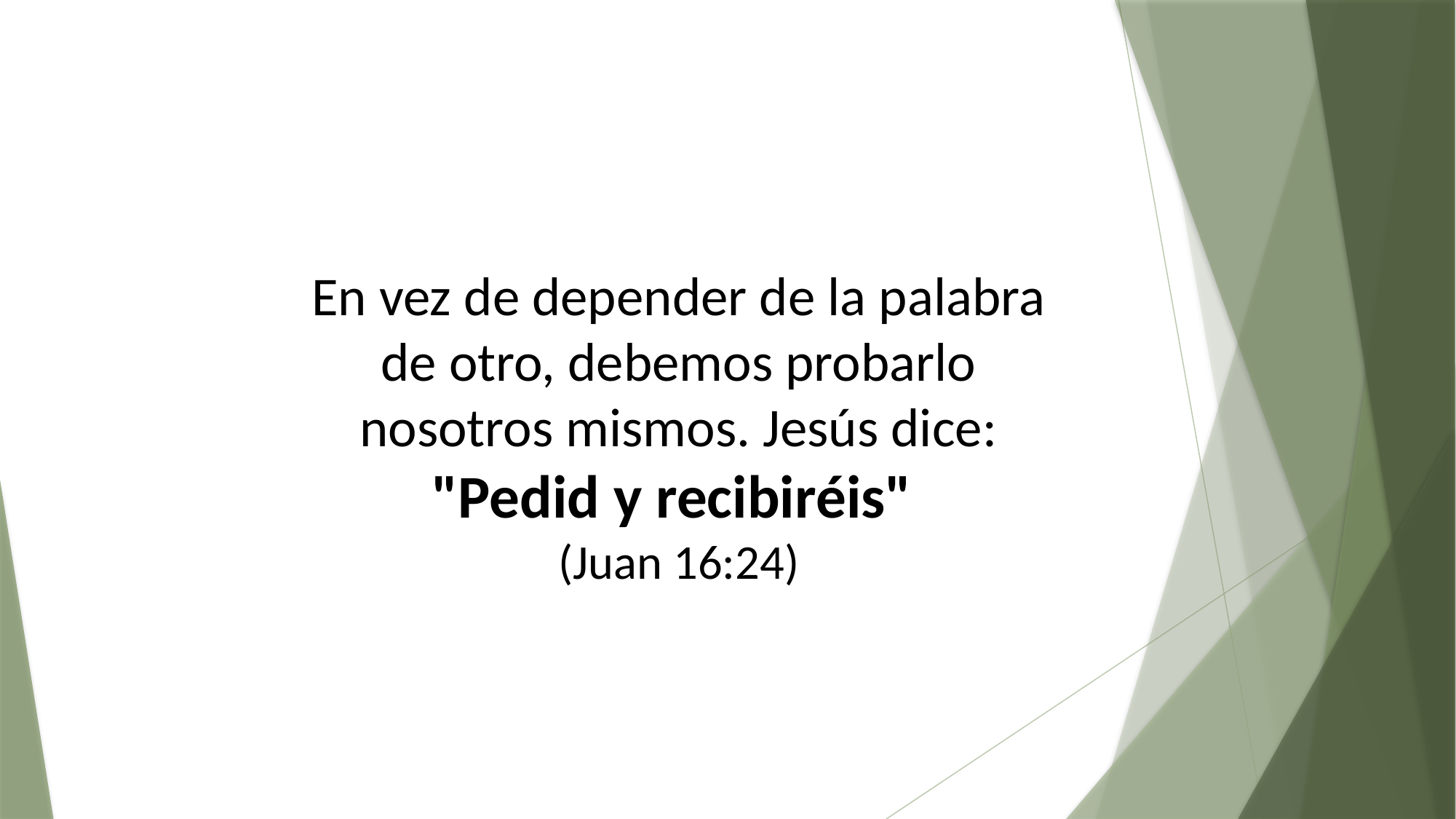

En vez de depender de la palabra de otro, debemos probarlo nosotros mismos. Jesús dice: "Pedid y recibiréis"
(Juan 16:24)